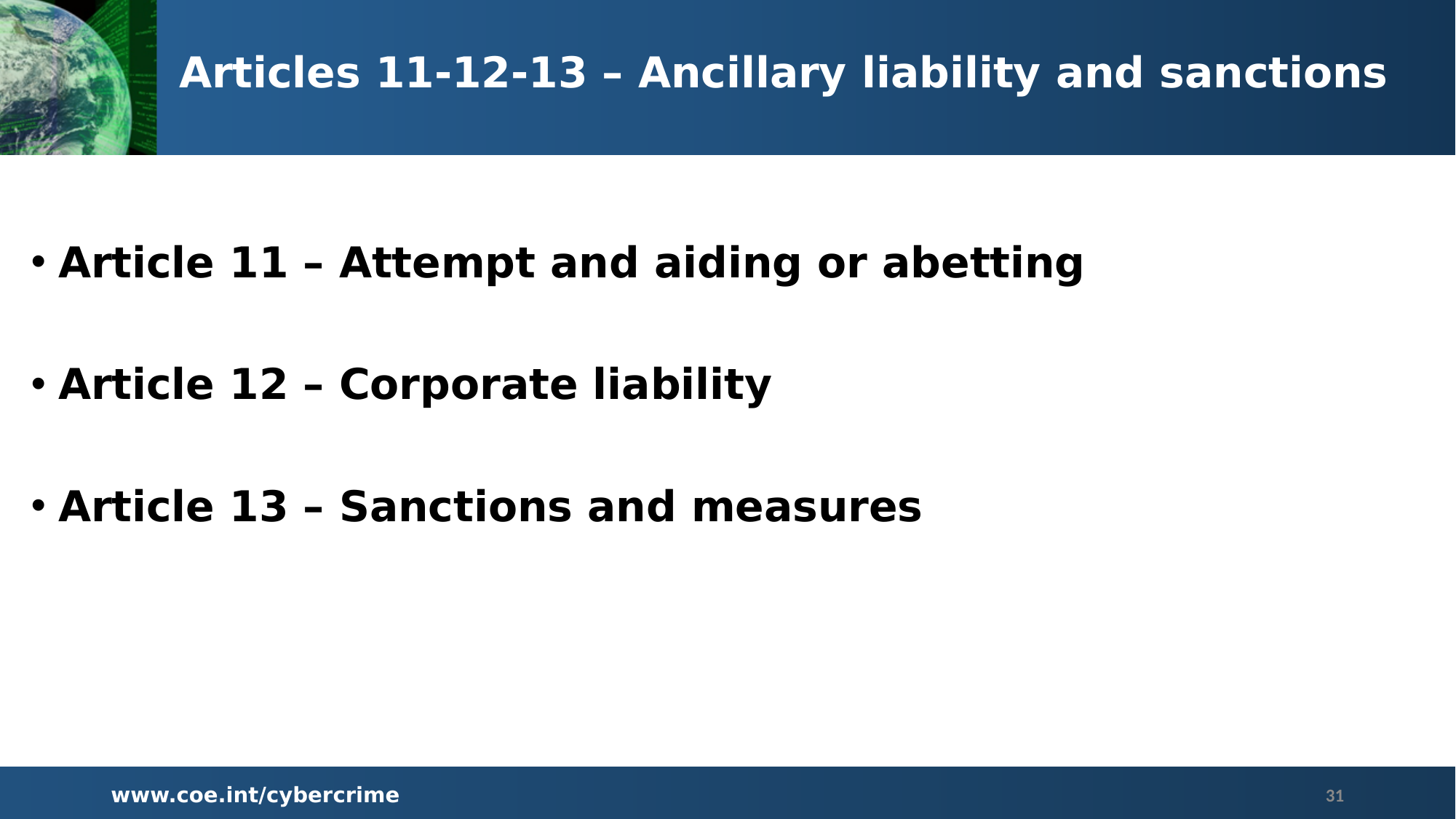

# Articles 11-12-13 – Ancillary liability and sanctions

Article 11 – Attempt and aiding or abetting

Article 12 – Corporate liability

Article 13 – Sanctions and measures
www.coe.int/cybercrime
31